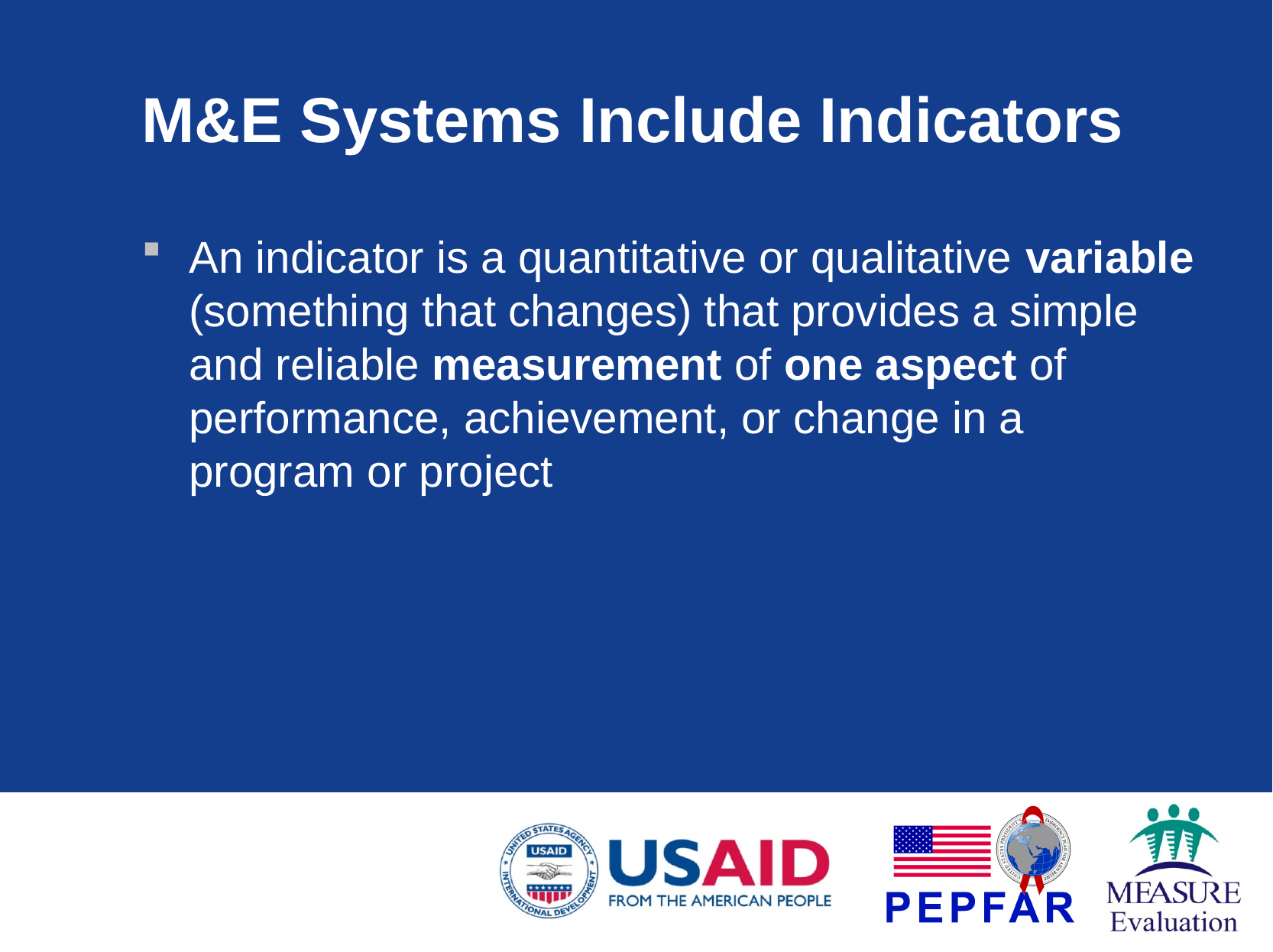

# M&E Systems Include Indicators
An indicator is a quantitative or qualitative variable (something that changes) that provides a simple and reliable measurement of one aspect of performance, achievement, or change in a program or project